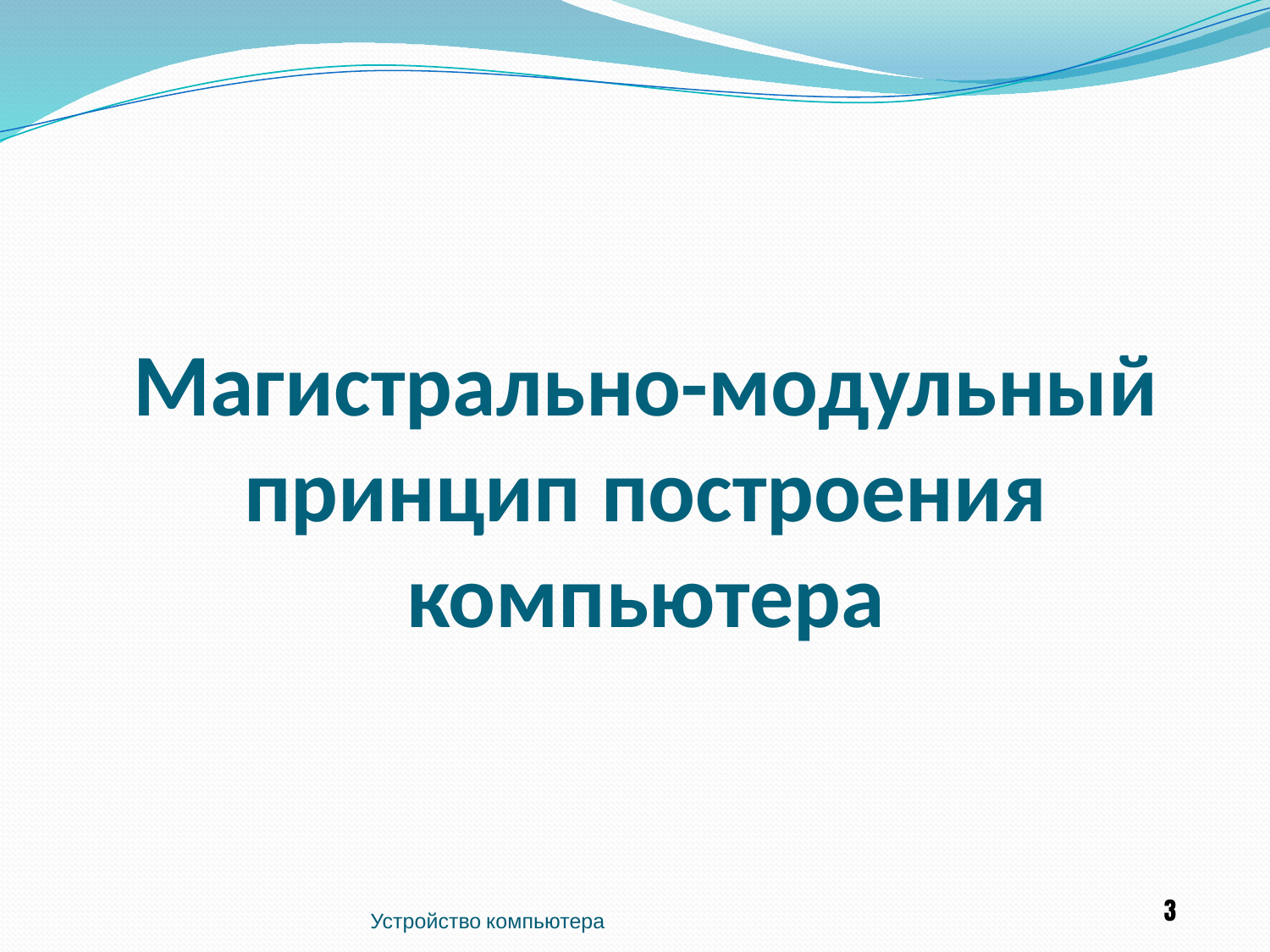

# Магистрально-модульный принцип построения компьютера
Устройство компьютера
3